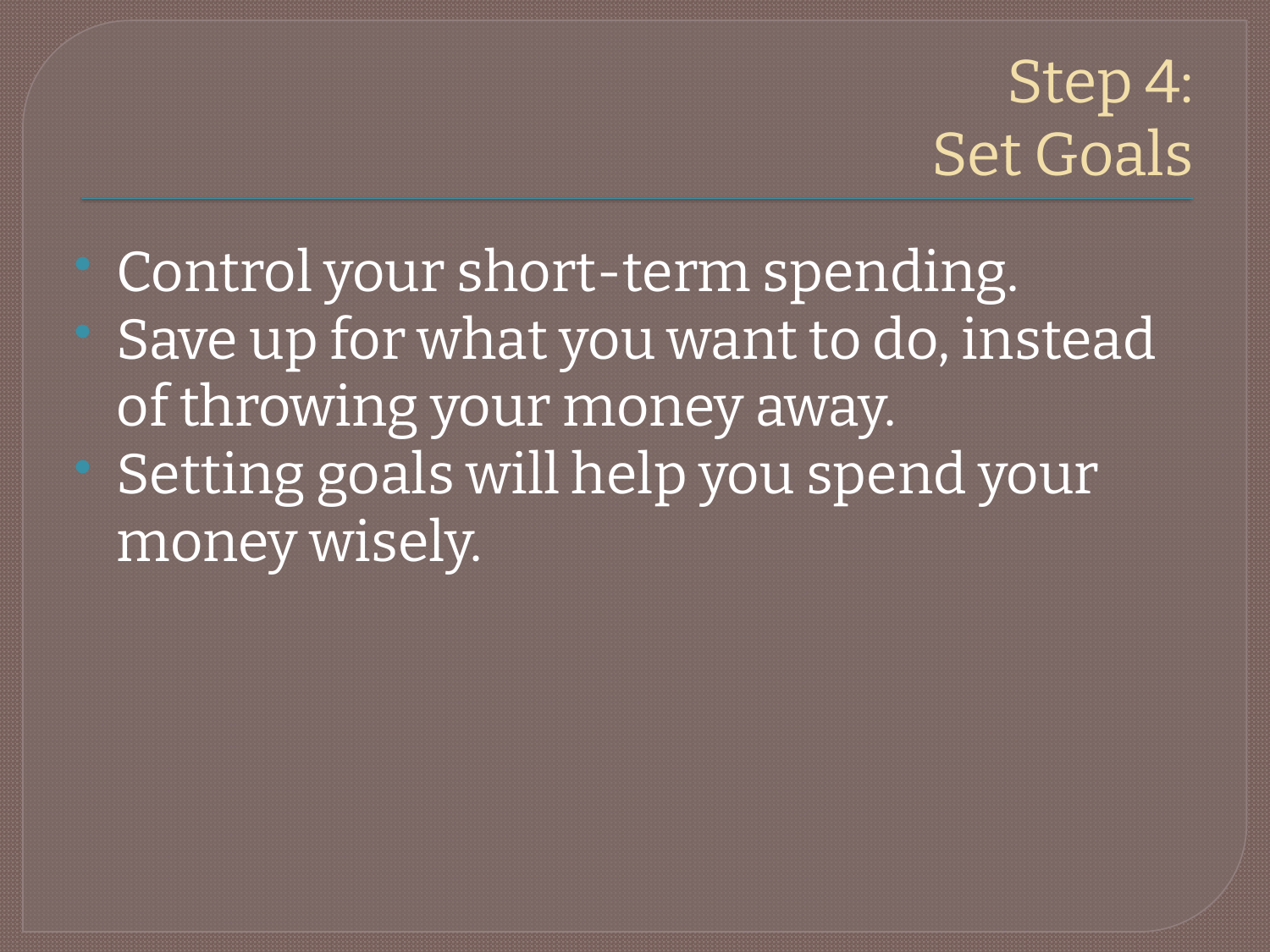

# Step 4: Set Goals
Control your short-term spending.
Save up for what you want to do, instead of throwing your money away.
Setting goals will help you spend your money wisely.